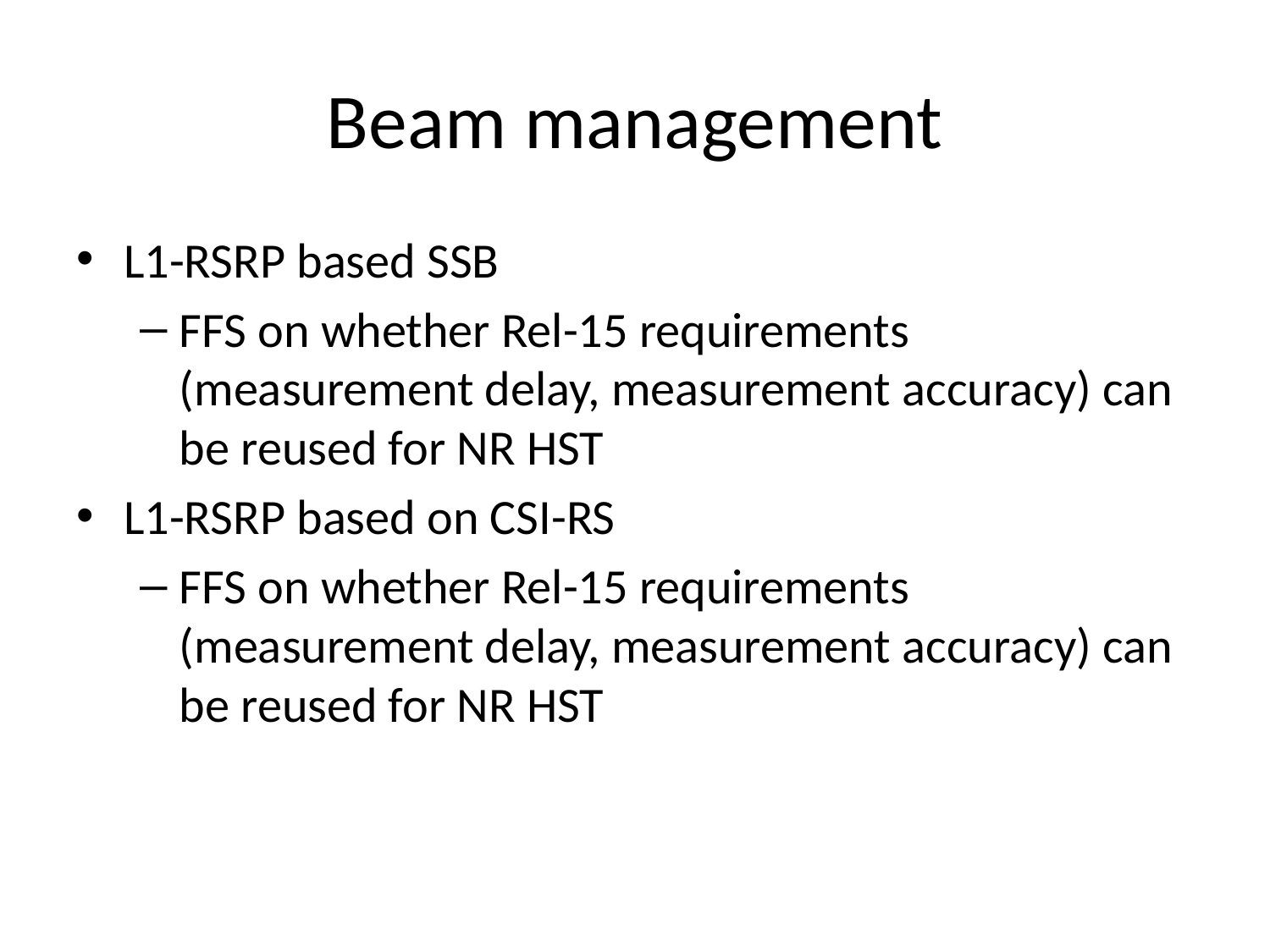

# Beam management
L1-RSRP based SSB
FFS on whether Rel-15 requirements (measurement delay, measurement accuracy) can be reused for NR HST
L1-RSRP based on CSI-RS
FFS on whether Rel-15 requirements (measurement delay, measurement accuracy) can be reused for NR HST